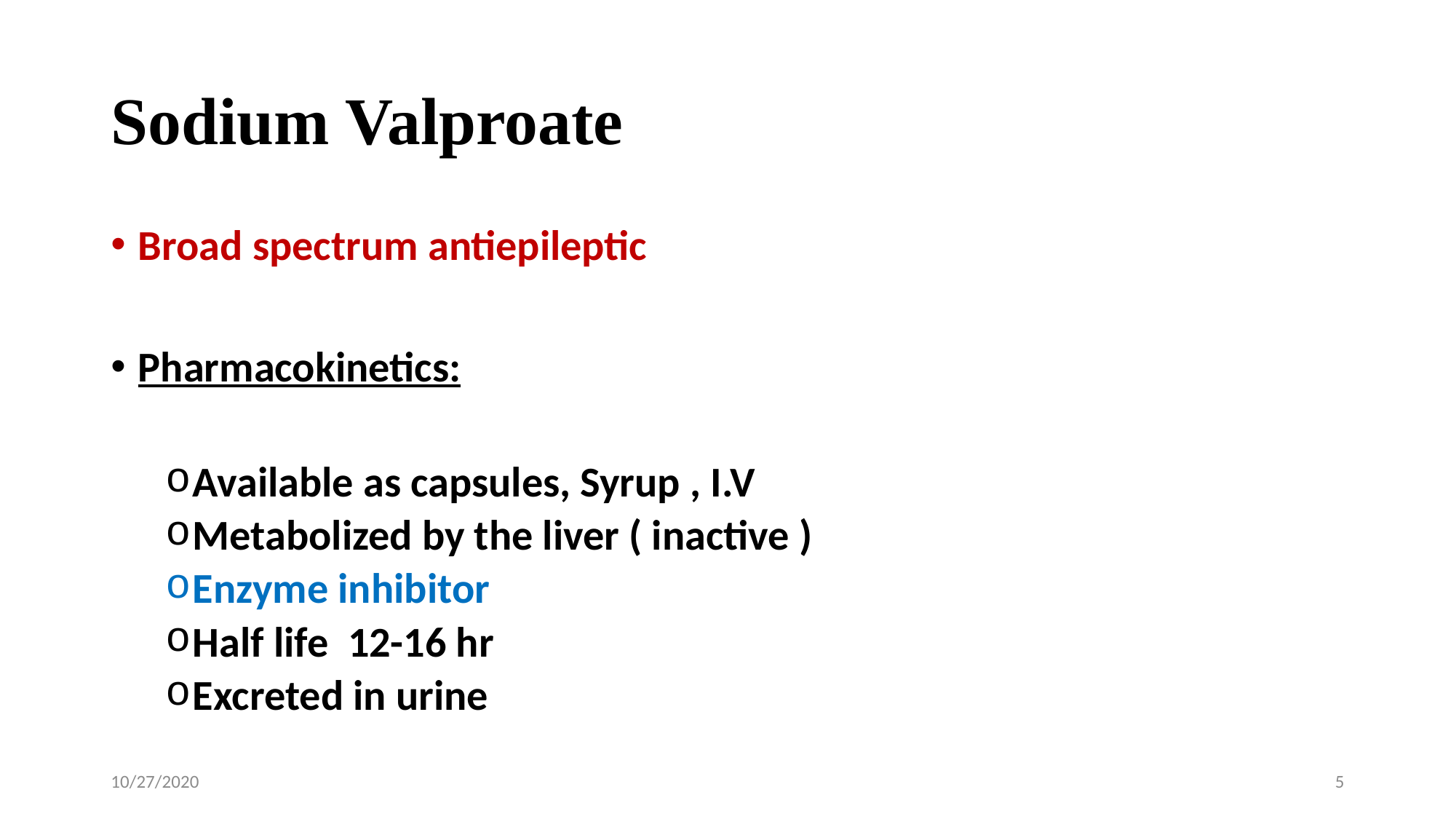

# Sodium Valproate
Broad spectrum antiepileptic

Pharmacokinetics:

Available as capsules, Syrup , I.V
Metabolized by the liver ( inactive )
Enzyme inhibitor
Half life  12-16 hr
Excreted in urine

10/27/2020
5